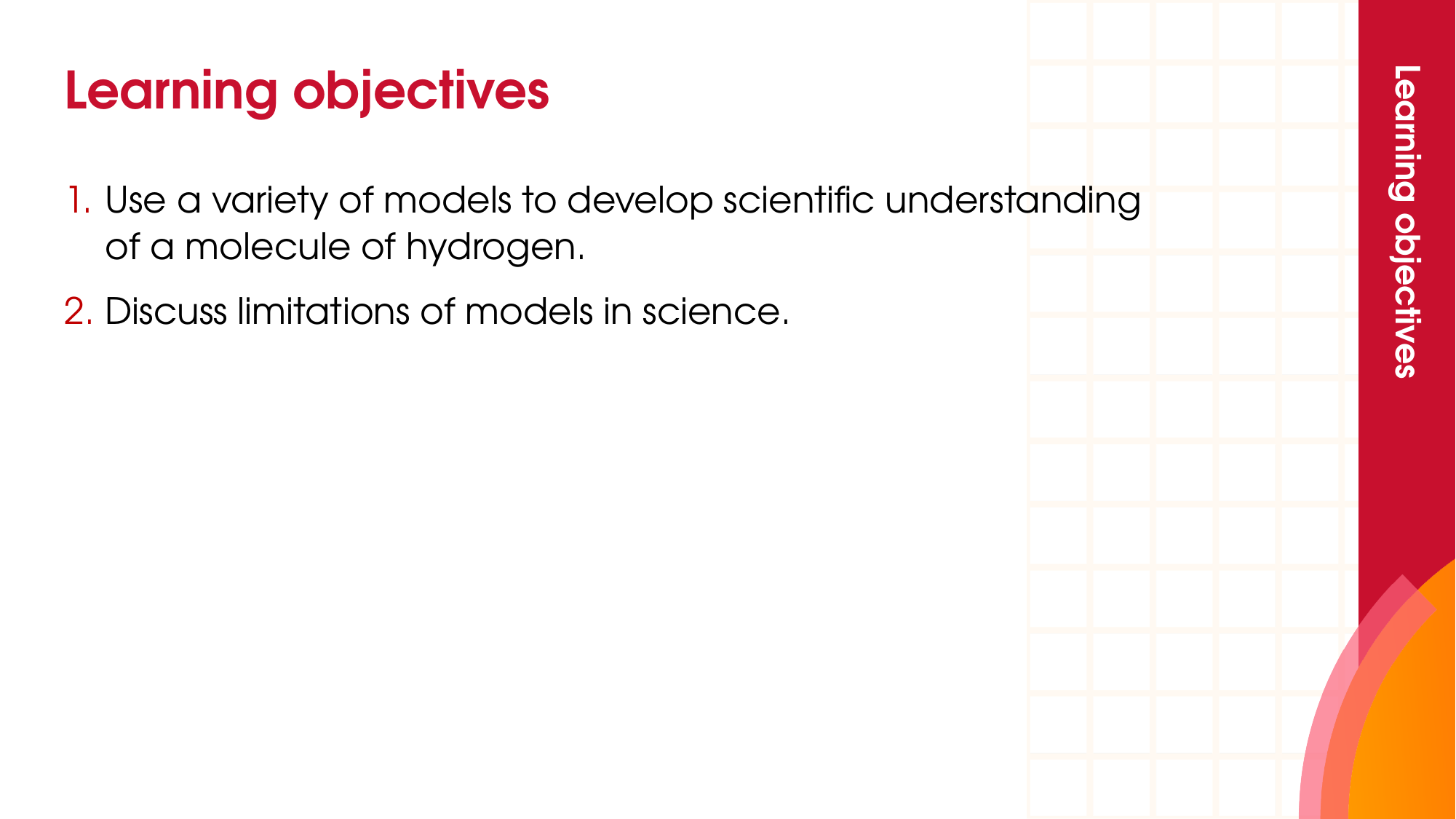

# Learning objectives
Learning objectives
Use a variety of models to develop scientific understanding of a molecule of hydrogen.
Discuss limitations of models in science.